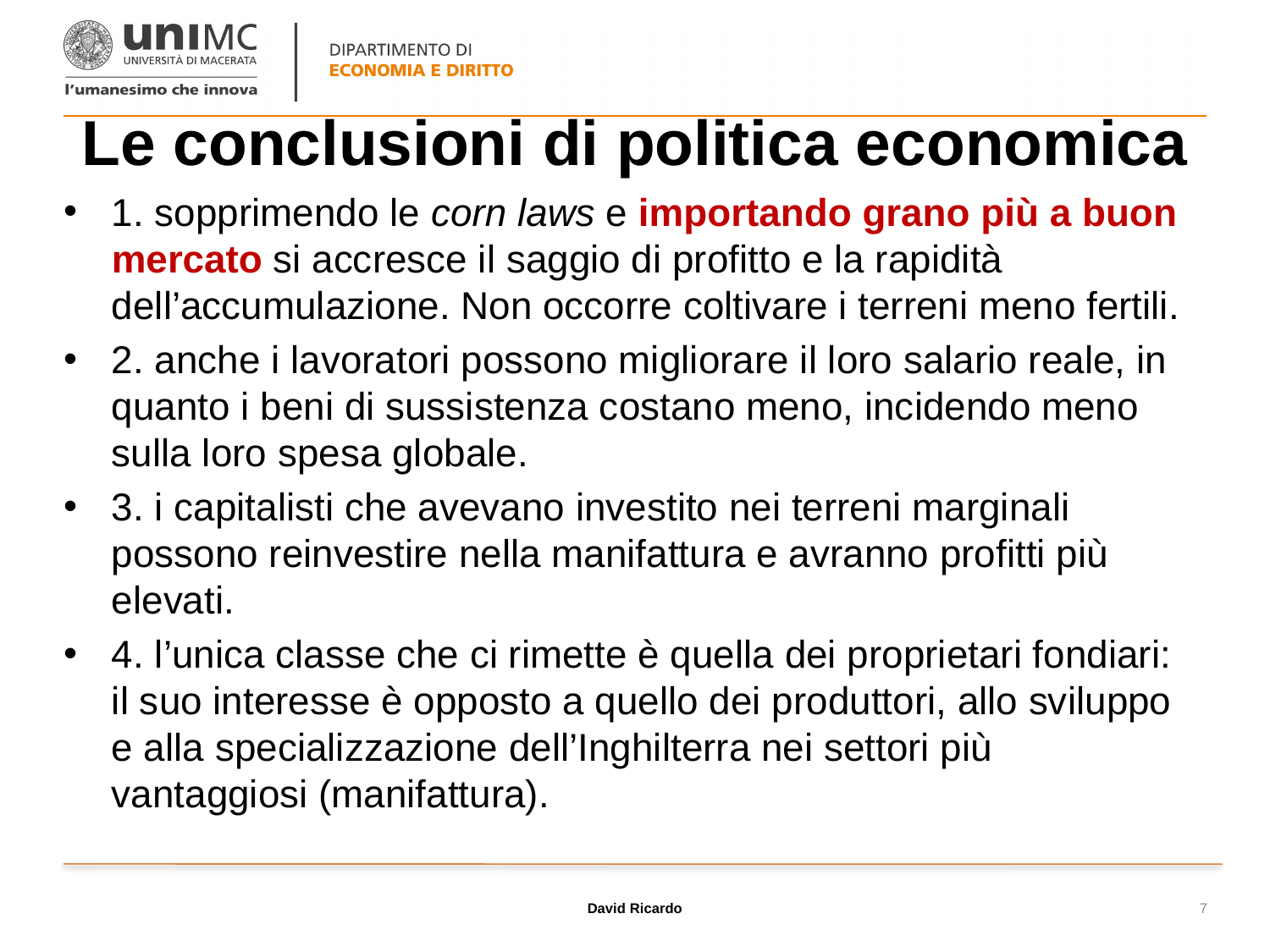

# Le conclusioni di politica economica
1. sopprimendo le corn laws e importando grano più a buon mercato si accresce il saggio di profitto e la rapidità dell’accumulazione. Non occorre coltivare i terreni meno fertili.
2. anche i lavoratori possono migliorare il loro salario reale, in quanto i beni di sussistenza costano meno, incidendo meno sulla loro spesa globale.
3. i capitalisti che avevano investito nei terreni marginali possono reinvestire nella manifattura e avranno profitti più elevati.
4. l’unica classe che ci rimette è quella dei proprietari fondiari: il suo interesse è opposto a quello dei produttori, allo sviluppo e alla specializzazione dell’Inghilterra nei settori più vantaggiosi (manifattura).

David Ricardo
7